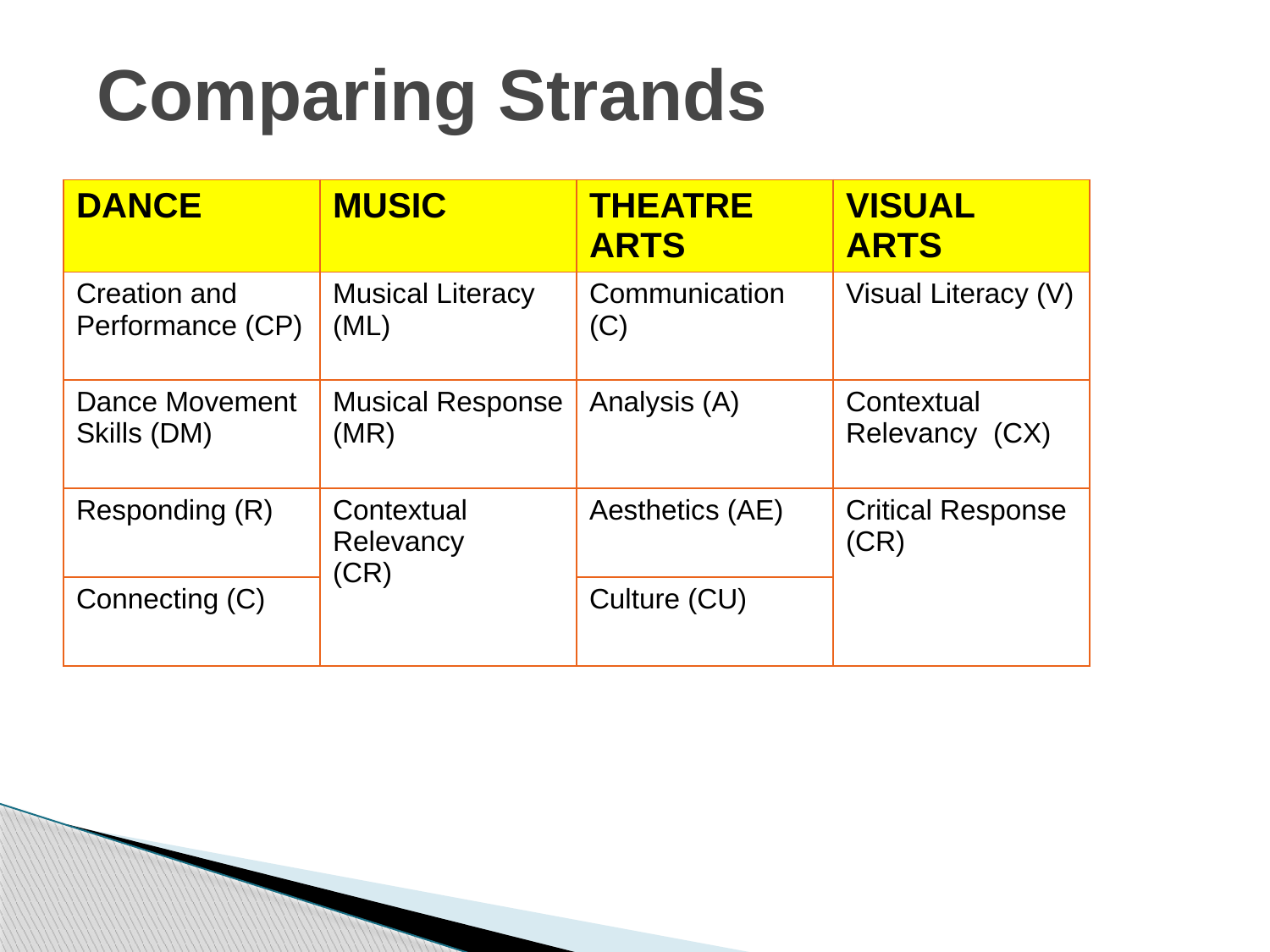

Comparing Strands
| DANCE | MUSIC | THEATRE ARTS | VISUAL ARTS |
| --- | --- | --- | --- |
| Creation and Performance (CP) | Musical Literacy (ML) | Communication (C) | Visual Literacy (V) |
| Dance Movement Skills (DM) | Musical Response (MR) | Analysis (A) | Contextual Relevancy (CX) |
| Responding (R) | Contextual Relevancy (CR) | Aesthetics (AE) | Critical Response (CR) |
| Connecting (C) |  | Culture (CU) |  |